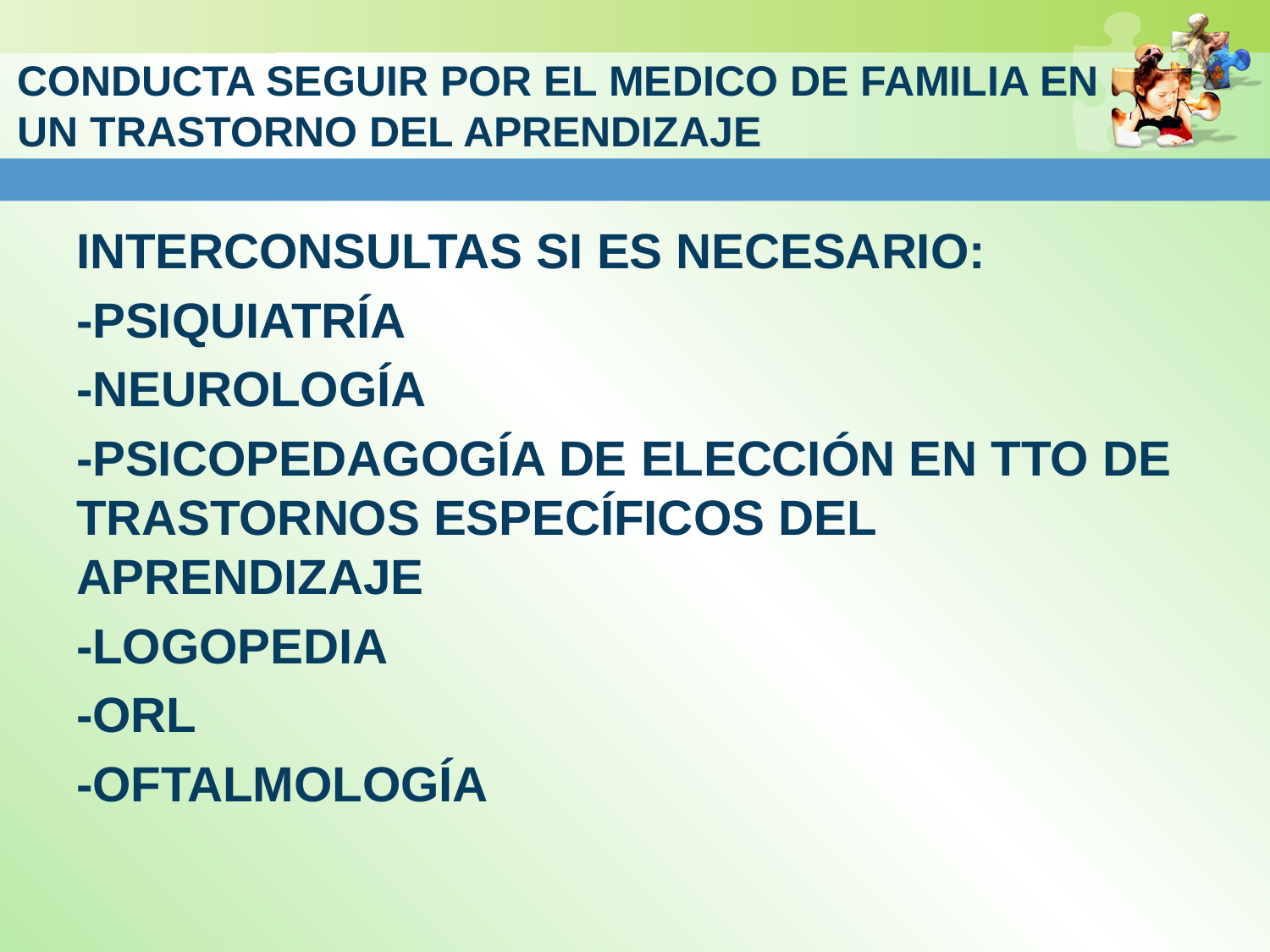

# CONDUCTA SEGUIR POR EL MEDICO DE FAMILIA EN UN TRASTORNO DEL APRENDIZAJE
INTERCONSULTAS SI ES NECESARIO:
-PSIQUIATRÍA
-NEUROLOGÍA
-PSICOPEDAGOGÍA DE ELECCIÓN EN TTO DE TRASTORNOS ESPECÍFICOS DEL APRENDIZAJE
-LOGOPEDIA
-ORL
-OFTALMOLOGÍA